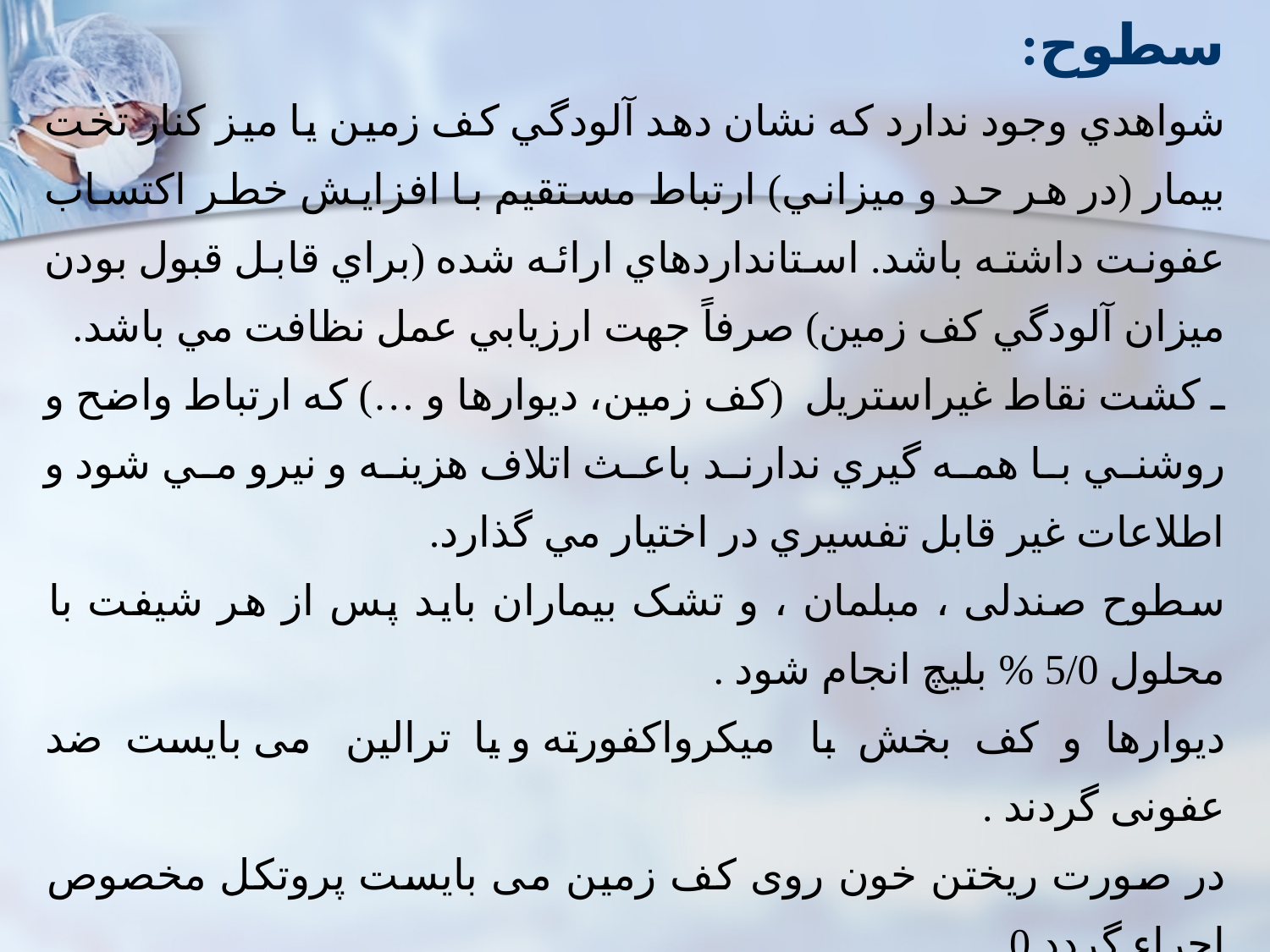

نمونه گيري و كشت از كف زمين و ساير سطوح:
شواهدي وجود ندارد كه نشان دهد آلودگي كف زمين يا ميز كنار تخت بيمار (در هر حد و ميزاني) ارتباط مستقيم با افزايش خطر اكتساب عفونت داشته باشد. استانداردهاي ارائه شده (براي قابل قبول بودن ميزان آلودگي كف زمين) صرفاً جهت ارزيابي عمل نظافت مي باشد.
ـ كشت نقاط غيراستريل  (كف زمين، ديوارها و …) كه ارتباط واضح و روشني با همه گيري ندارند باعث اتلاف هزينه و نيرو مي شود و اطلاعات غير قابل تفسيري در اختيار مي گذارد.
سطوح صندلی ، مبلمان ، و تشک بیماران باید پس از هر شیفت با محلول 5/0 % بلیچ انجام شود .
دیوارها  و  کف  بخش  با   میکرواکفورته و یا  ترالین   می بایست  ضد عفونی گردند .
در صورت ریختن خون روی کف زمین می بایست پروتکل مخصوص اجراء گردد 0